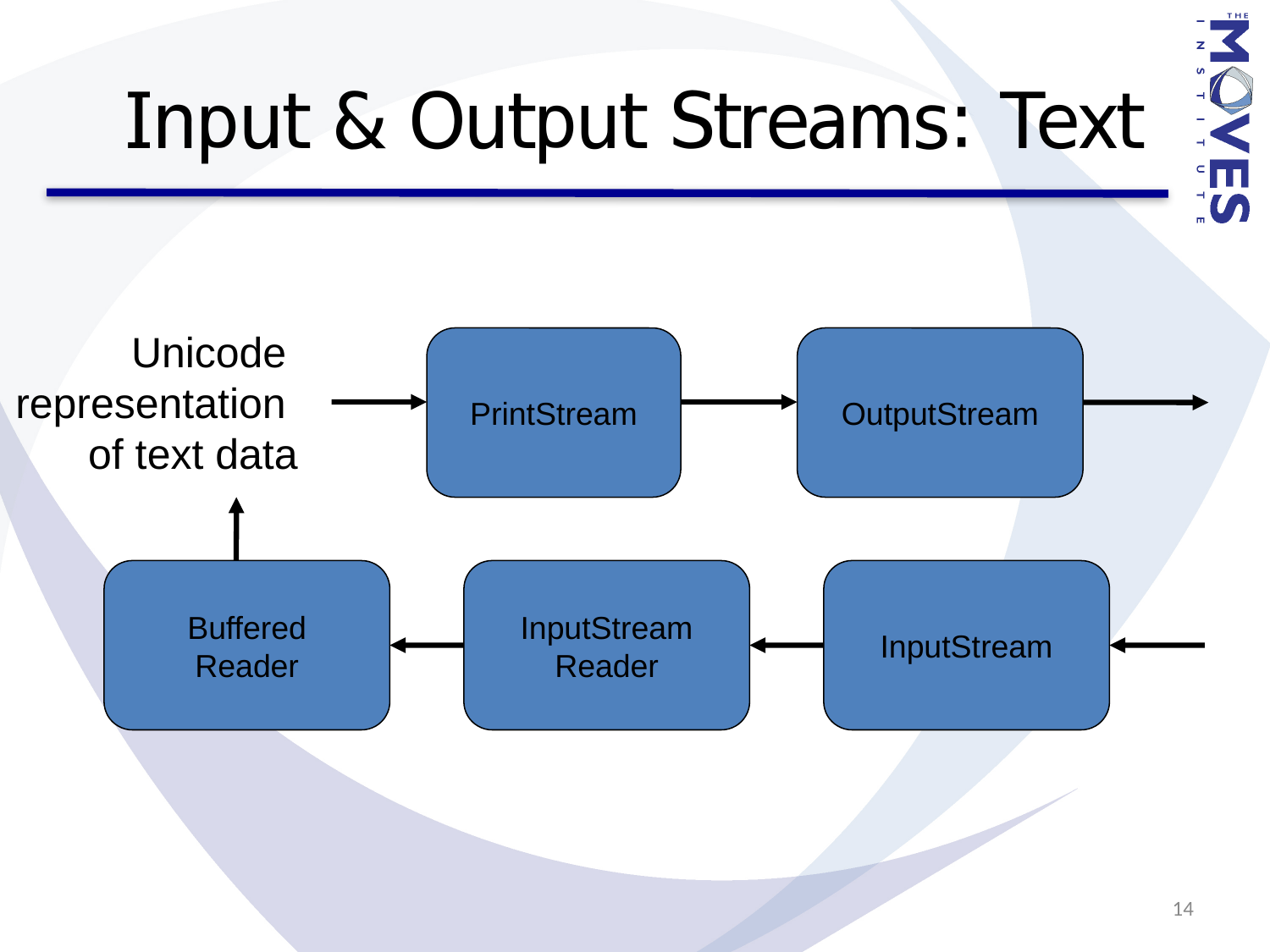

# Input & Output Streams: Text
Unicode
representation
of text data
PrintStream
OutputStream

Buffered
Reader
InputStream
Reader
InputStream

14